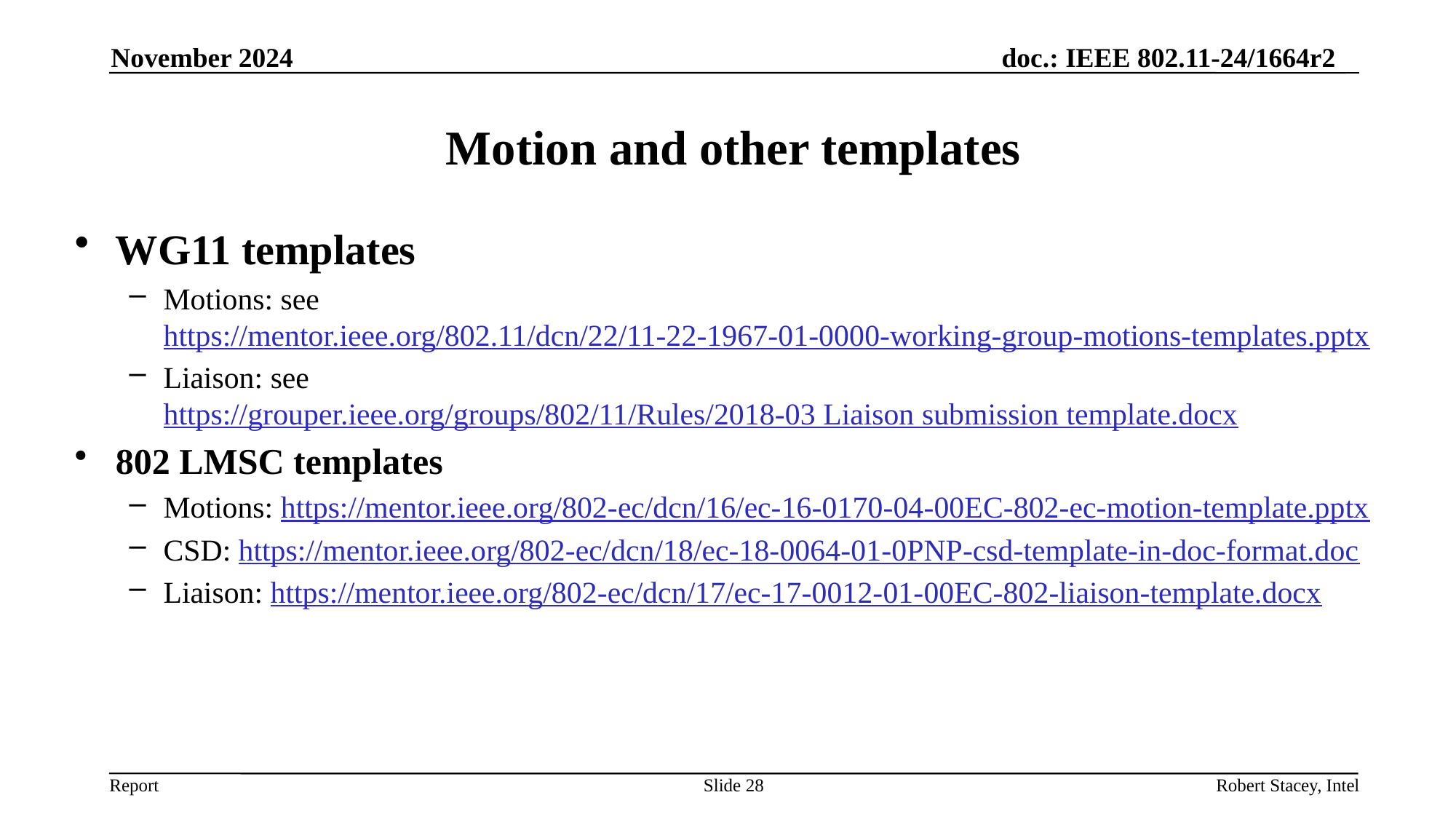

November 2024
# Motion and other templates
WG11 templates
Motions: see https://mentor.ieee.org/802.11/dcn/22/11-22-1967-01-0000-working-group-motions-templates.pptx
Liaison: see https://grouper.ieee.org/groups/802/11/Rules/2018-03 Liaison submission template.docx
802 LMSC templates
Motions: https://mentor.ieee.org/802-ec/dcn/16/ec-16-0170-04-00EC-802-ec-motion-template.pptx
CSD: https://mentor.ieee.org/802-ec/dcn/18/ec-18-0064-01-0PNP-csd-template-in-doc-format.doc
Liaison: https://mentor.ieee.org/802-ec/dcn/17/ec-17-0012-01-00EC-802-liaison-template.docx

Slide 28
Robert Stacey, Intel